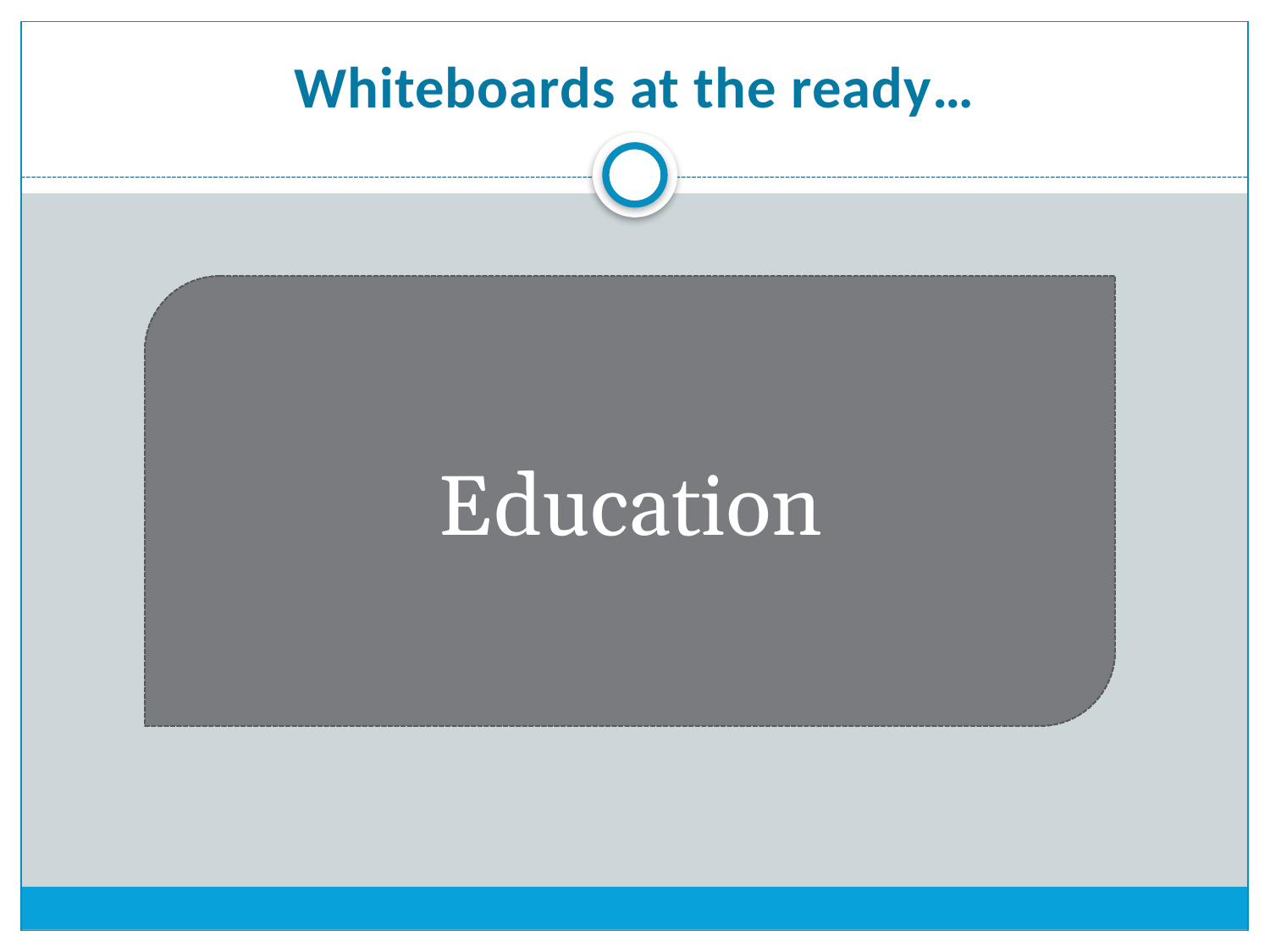

# Whiteboards at the ready…
Retail
Entertainment
Communication
Education